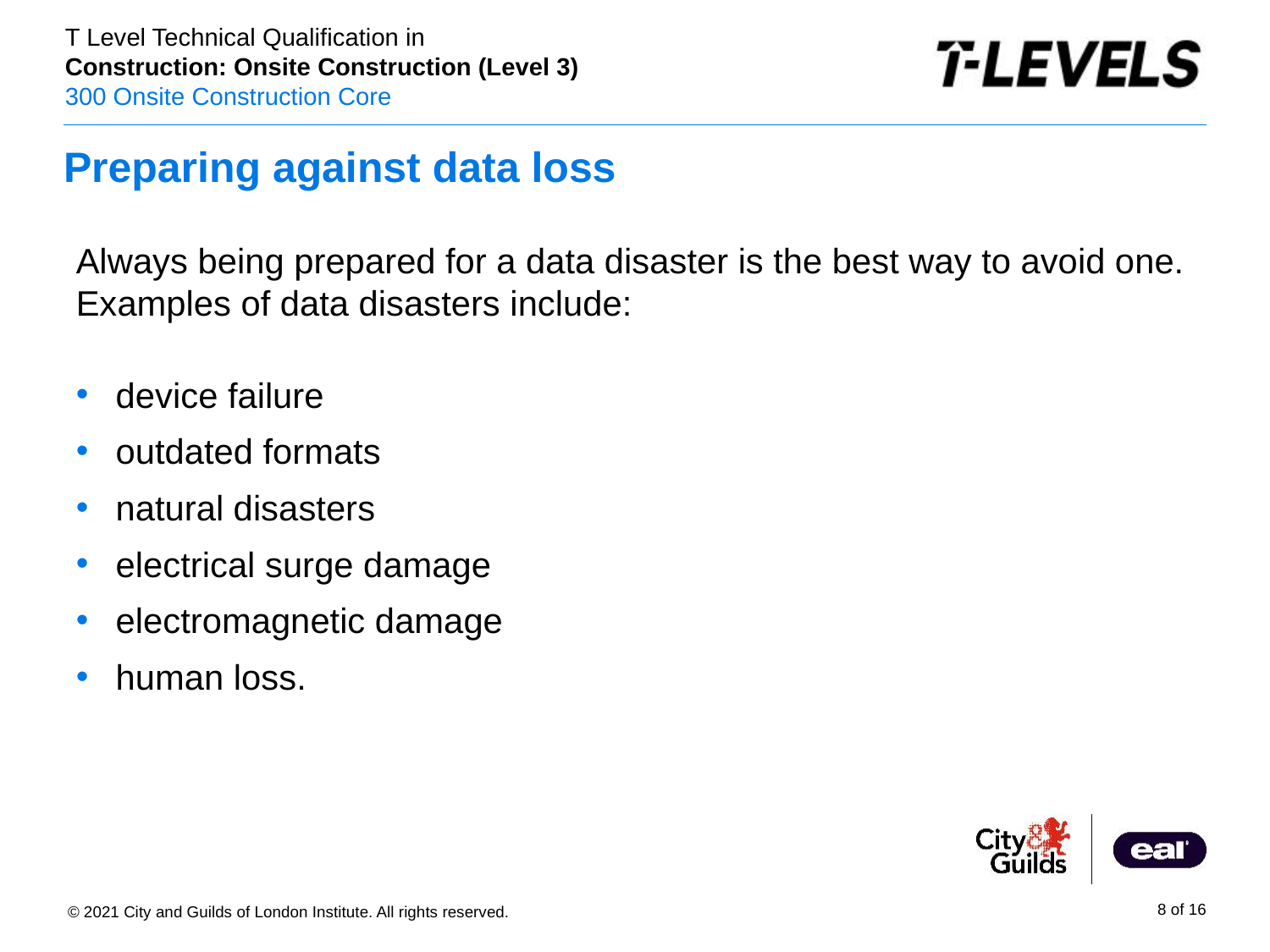

# Preparing against data loss
Always being prepared for a data disaster is the best way to avoid one. Examples of data disasters include:

device failure
outdated formats
natural disasters
electrical surge damage
electromagnetic damage
human loss.